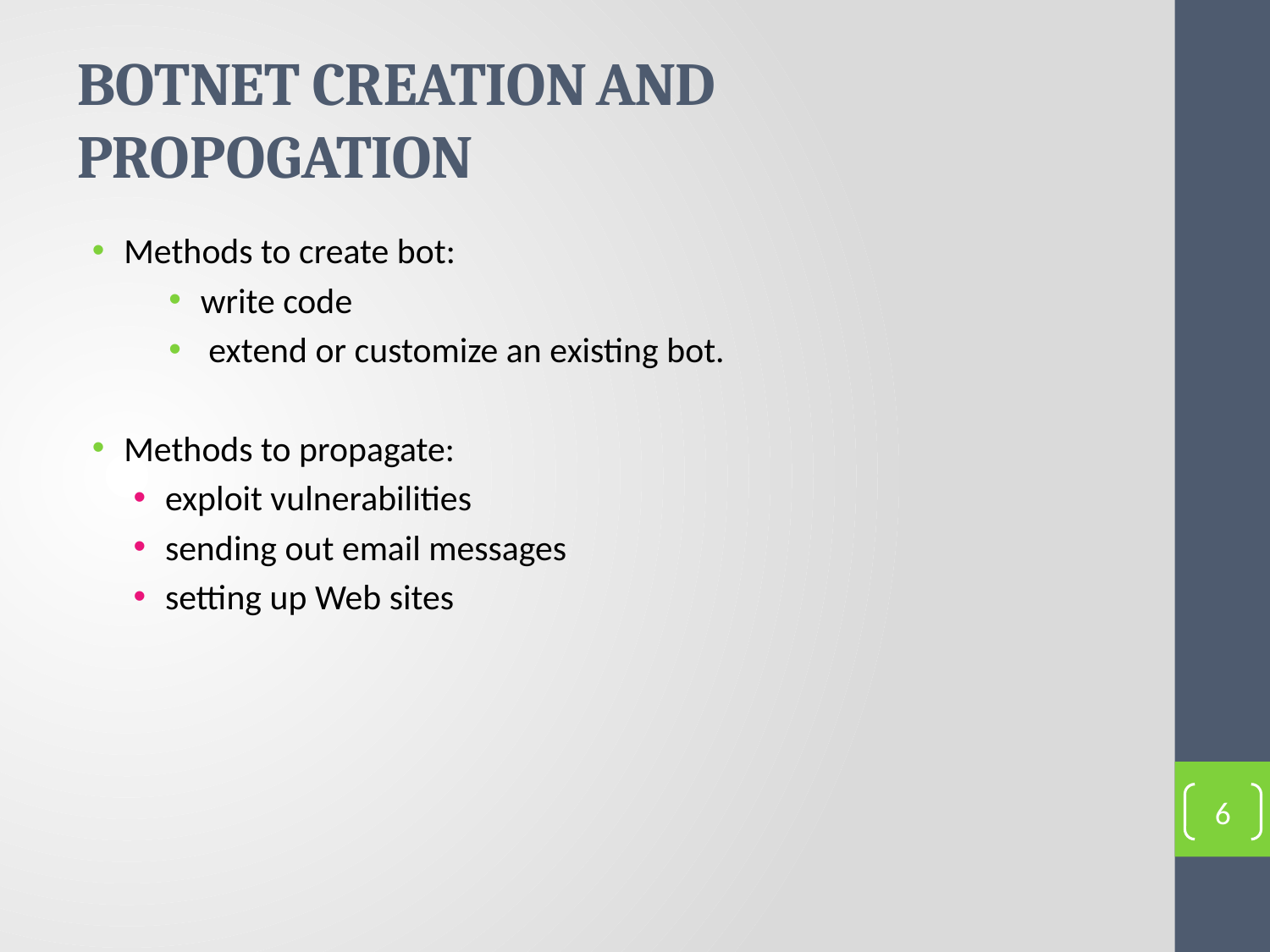

# BOTNET CREATION AND PROPOGATION
Methods to create bot:
write code
 extend or customize an existing bot.

Methods to propagate:
exploit vulnerabilities
sending out email messages
setting up Web sites

6